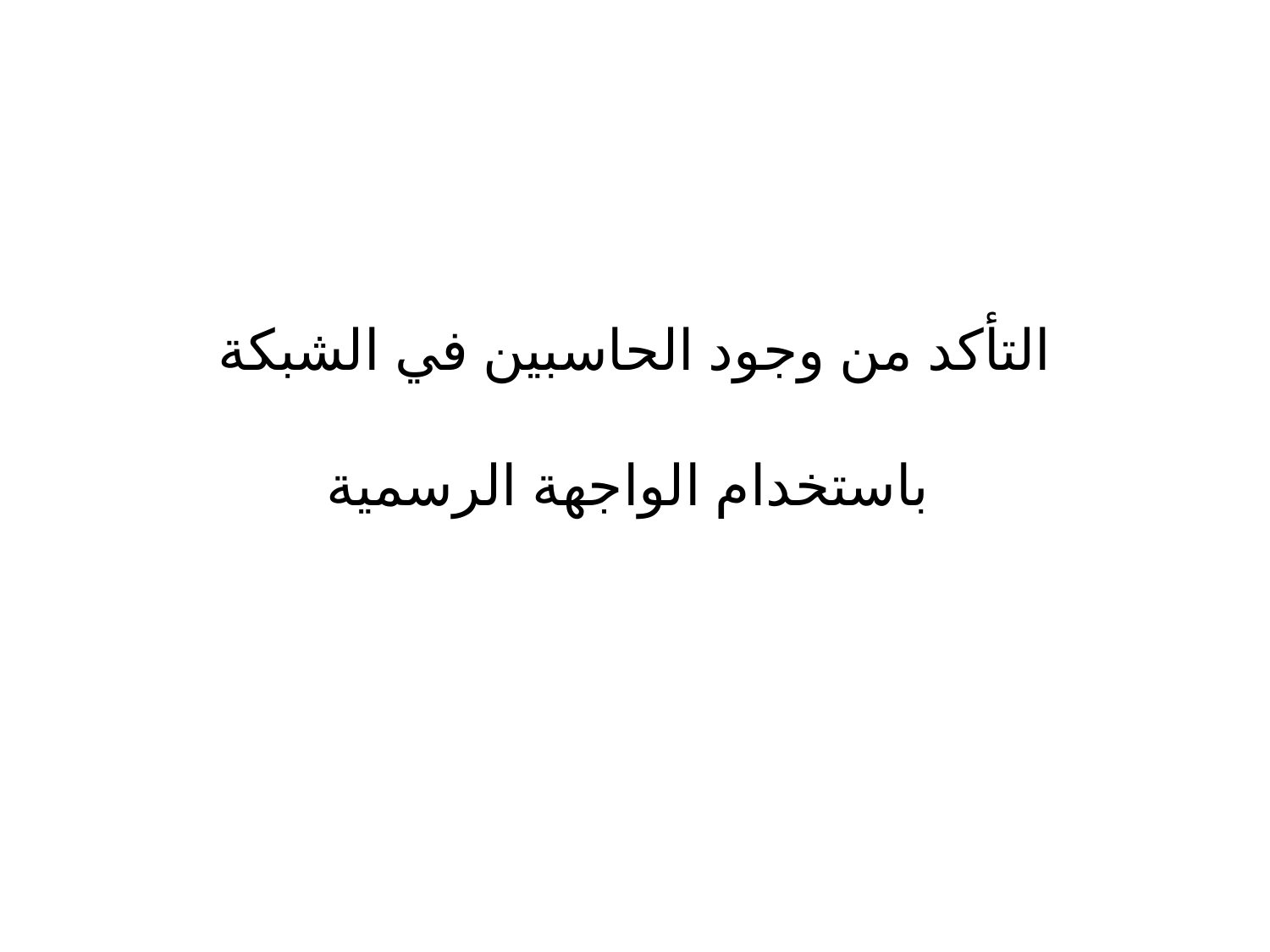

التأكد من وجود الحاسبين في الشبكة

باستخدام الواجهة الرسمية